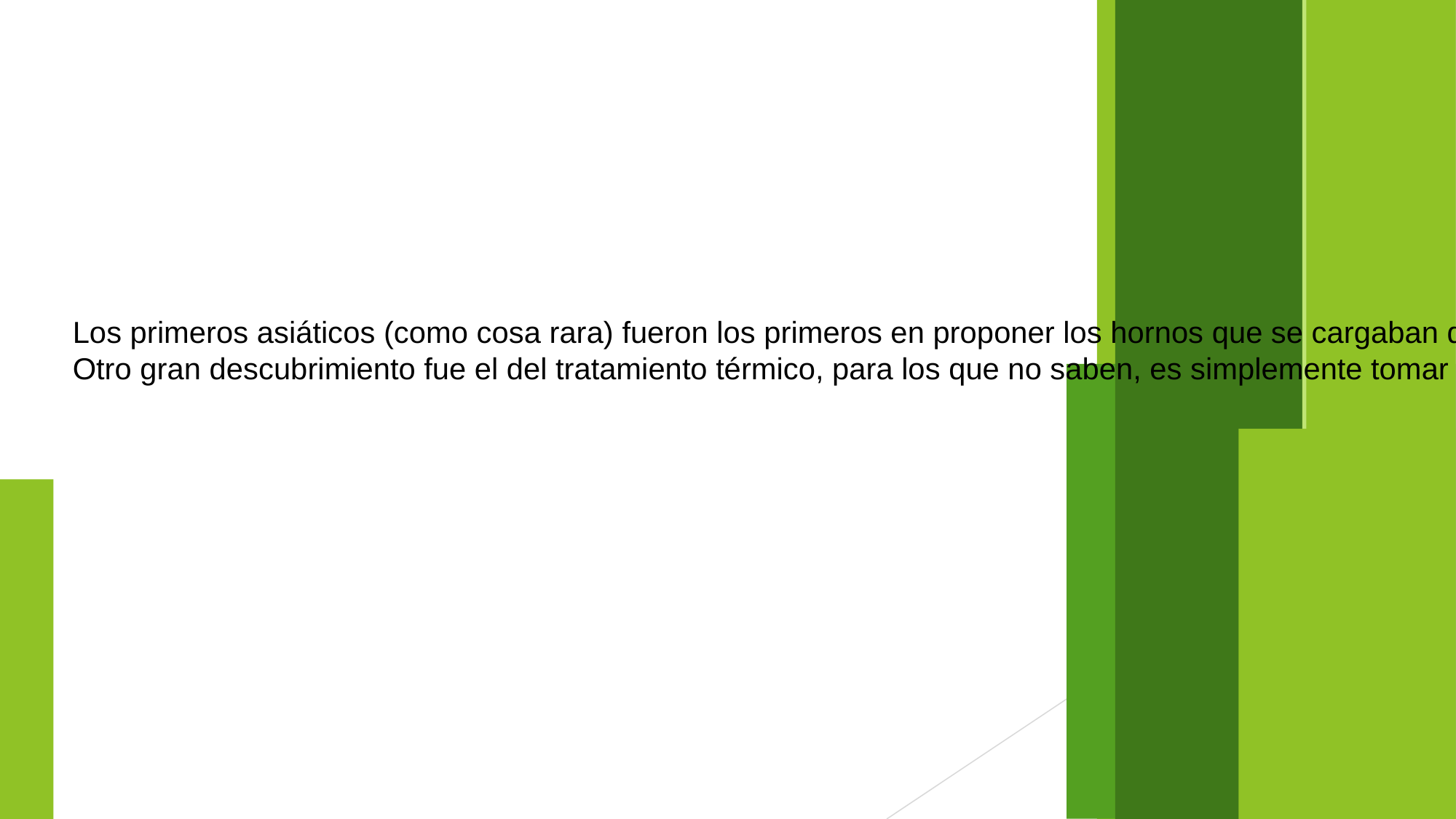

Los primeros asiáticos (como cosa rara) fueron los primeros en proponer los hornos que se cargaban desde la parte superior… como se hace en los hornos actuales.
Otro gran descubrimiento fue el del tratamiento térmico, para los que no saben, es simplemente tomar un trozo de metal caliente pero sólido… como en las películas cuando se observa al herrero con un trozo de metal al rojo, trabajando en la fabricación de espadas, y luego las mete en agua fría. Eso en términos técnicos es lo que se denomina TEMPLE. Se tiene indicios que esta técnica se utilizaba desde el siglo VIII A.C. ya que aparecen comentarios acerca de esta técnica en LA ODISEA.